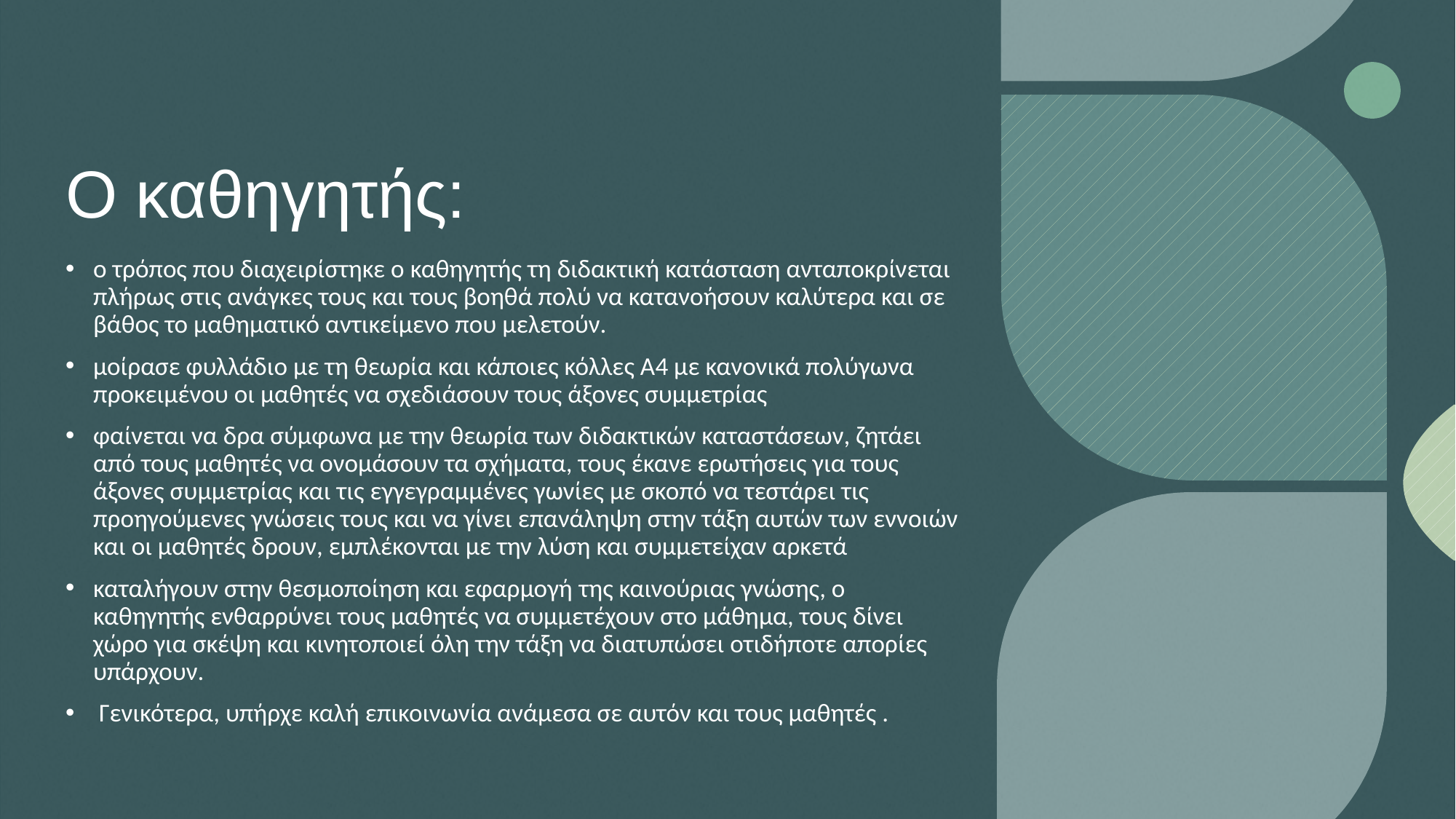

# Ο καθηγητής:
ο τρόπος που διαχειρίστηκε ο καθηγητής τη διδακτική κατάσταση ανταποκρίνεται πλήρως στις ανάγκες τους και τους βοηθά πολύ να κατανοήσουν καλύτερα και σε βάθος το μαθηματικό αντικείμενο που μελετούν.
μοίρασε φυλλάδιο με τη θεωρία και κάποιες κόλλες Α4 με κανονικά πολύγωνα προκειμένου οι μαθητές να σχεδιάσουν τους άξονες συμμετρίας
φαίνεται να δρα σύμφωνα με την θεωρία των διδακτικών καταστάσεων, ζητάει από τους μαθητές να ονομάσουν τα σχήματα, τους έκανε ερωτήσεις για τους άξονες συμμετρίας και τις εγγεγραμμένες γωνίες με σκοπό να τεστάρει τις προηγούμενες γνώσεις τους και να γίνει επανάληψη στην τάξη αυτών των εννοιών και οι μαθητές δρουν, εμπλέκονται με την λύση και συμμετείχαν αρκετά
καταλήγουν στην θεσμοποίηση και εφαρμογή της καινούριας γνώσης, ο καθηγητής ενθαρρύνει τους μαθητές να συμμετέχουν στο μάθημα, τους δίνει χώρο για σκέψη και κινητοποιεί όλη την τάξη να διατυπώσει οτιδήποτε απορίες υπάρχουν.
 Γενικότερα, υπήρχε καλή επικοινωνία ανάμεσα σε αυτόν και τους μαθητές .